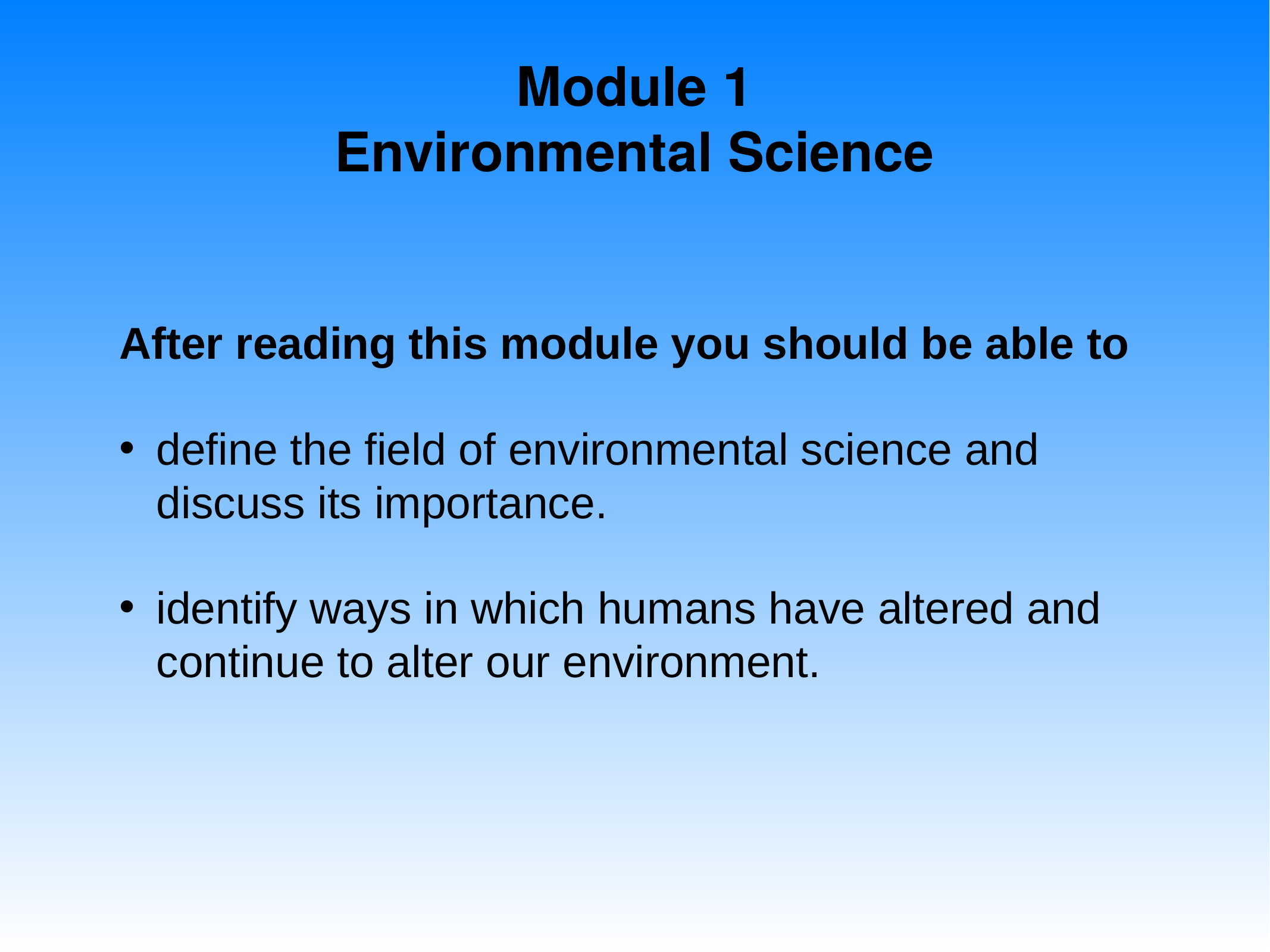

# Module 1 Environmental Science
After reading this module you should be able to
define the field of environmental science and discuss its importance.
identify ways in which humans have altered and continue to alter our environment.